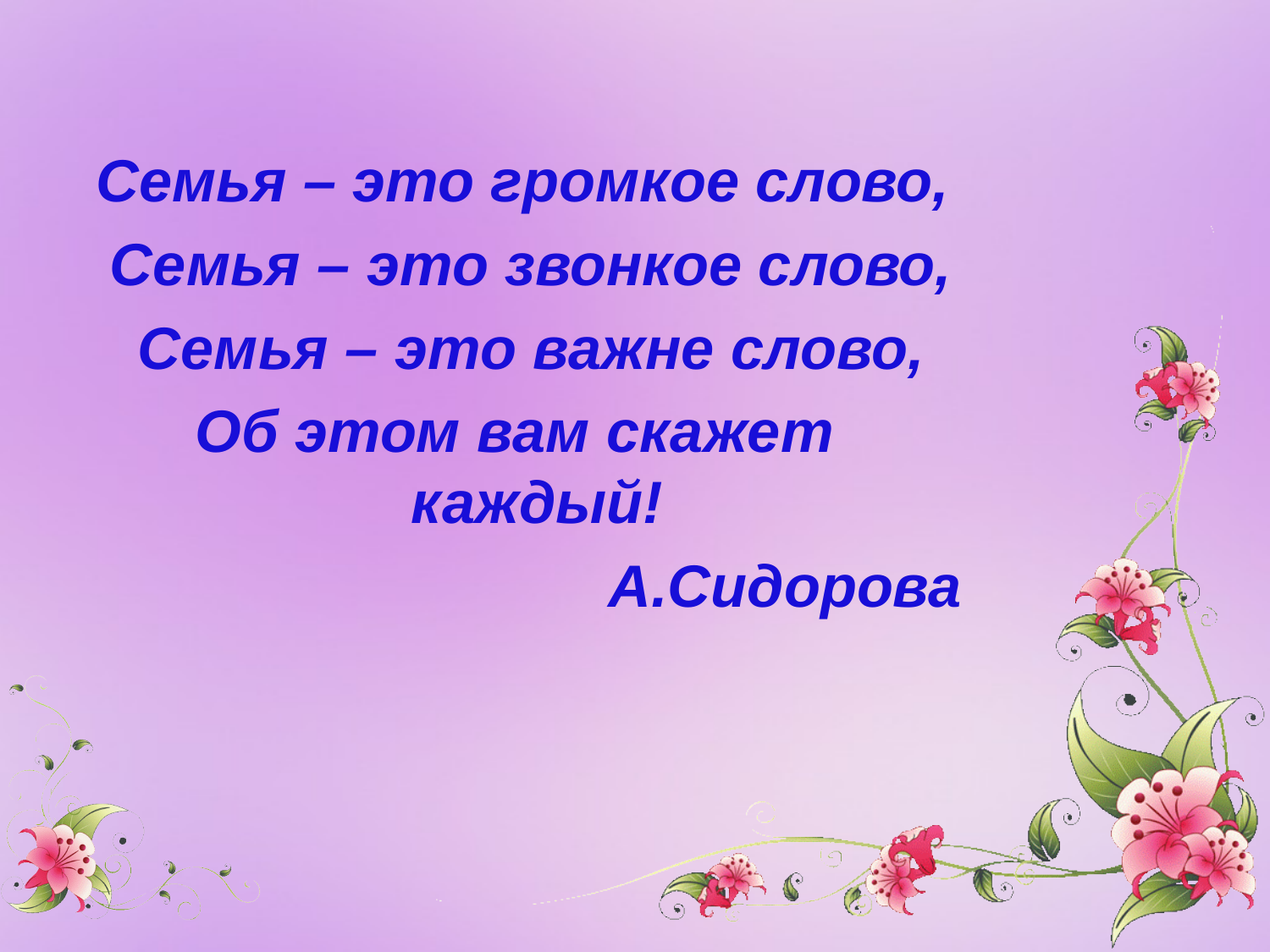

Семья – это громкое слово,
  Семья – это звонкое слово,
  Семья – это важне слово,
Об этом вам скажет каждый!
А.Сидорова